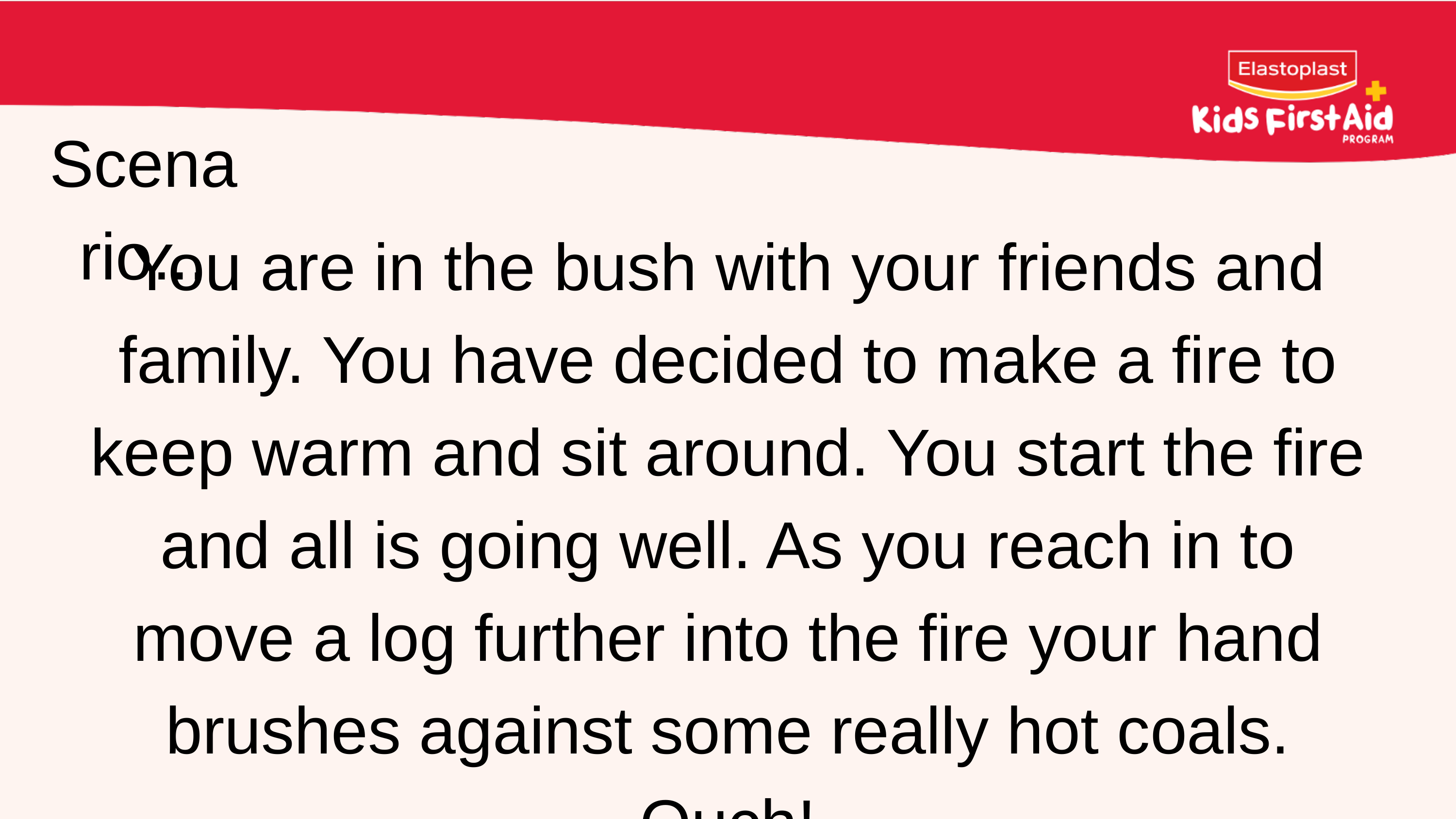

Scenario...
You are in the bush with your friends and family. You have decided to make a fire to keep warm and sit around. You start the fire and all is going well. As you reach in to move a log further into the fire your hand brushes against some really hot coals. Ouch!
What should you do?
25